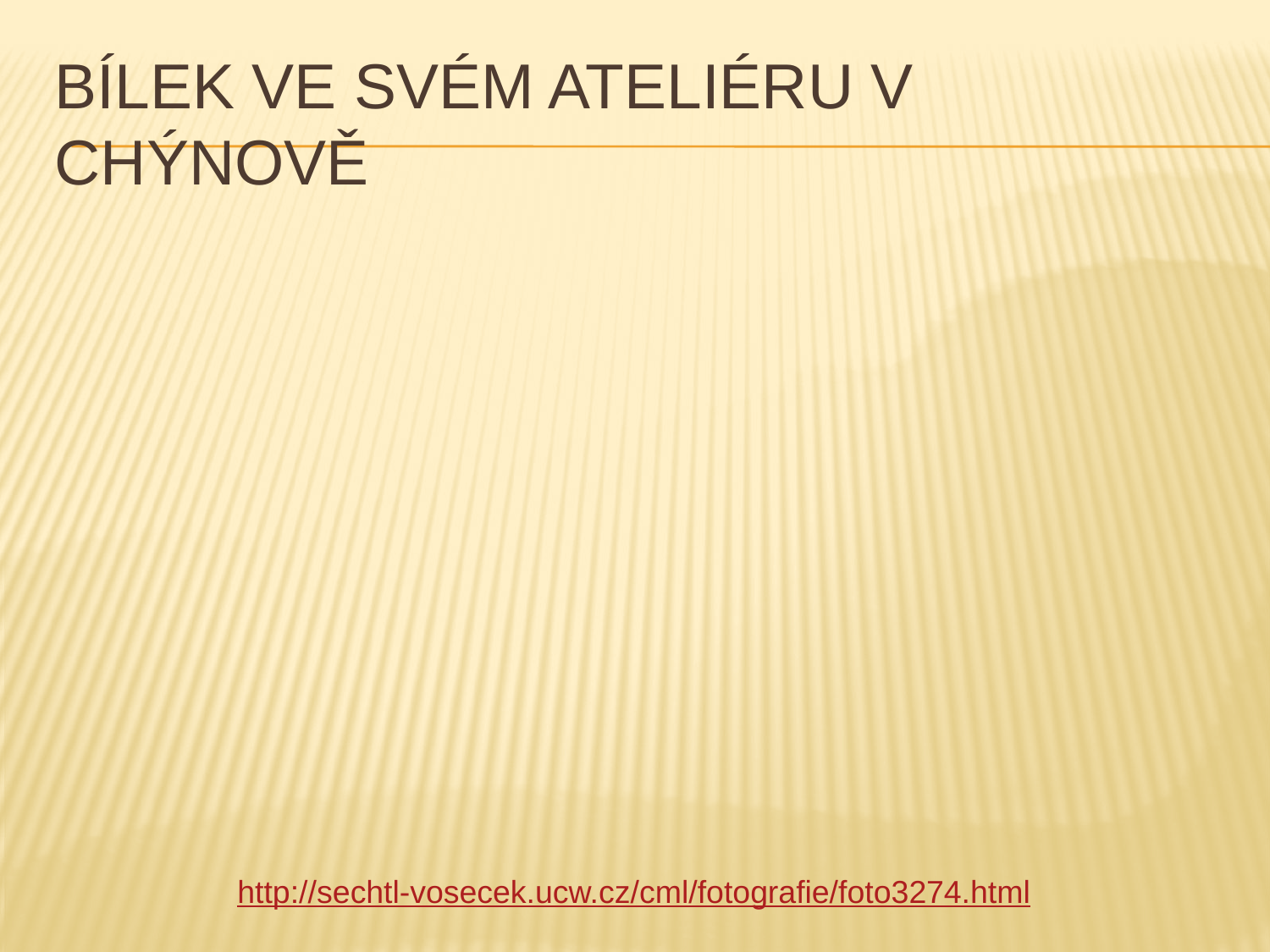

# Bílek ve svém ateliéru v chýnově

http://sechtl-vosecek.ucw.cz/cml/fotografie/foto3274.html